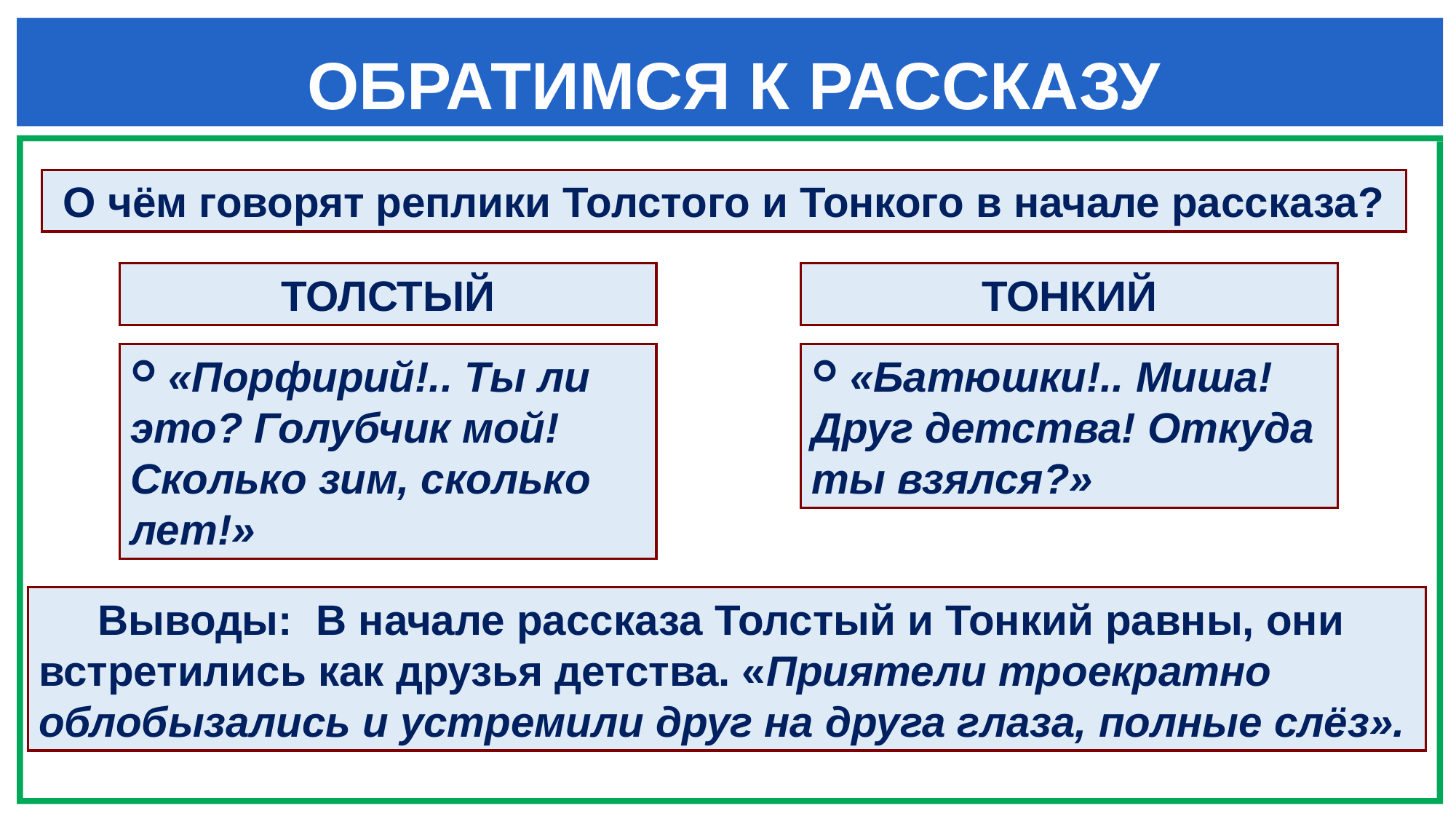

# ОБРАТИМСЯ К РАССКАЗУ

О чём говорят реплики Толстого и Тонкого в начале рассказа?
ТОЛСТЫЙ
ТОНКИЙ
 «Порфирий!.. Ты ли это? Голубчик мой! Сколько зим, сколько лет!»
 «Батюшки!.. Миша! Друг детства! Откуда ты взялся?»
     Выводы:  В начале рассказа Толстый и Тонкий равны, они встретились как друзья детства. «Приятели троекратно облобызались и устремили друг на друга глаза, полные слёз».